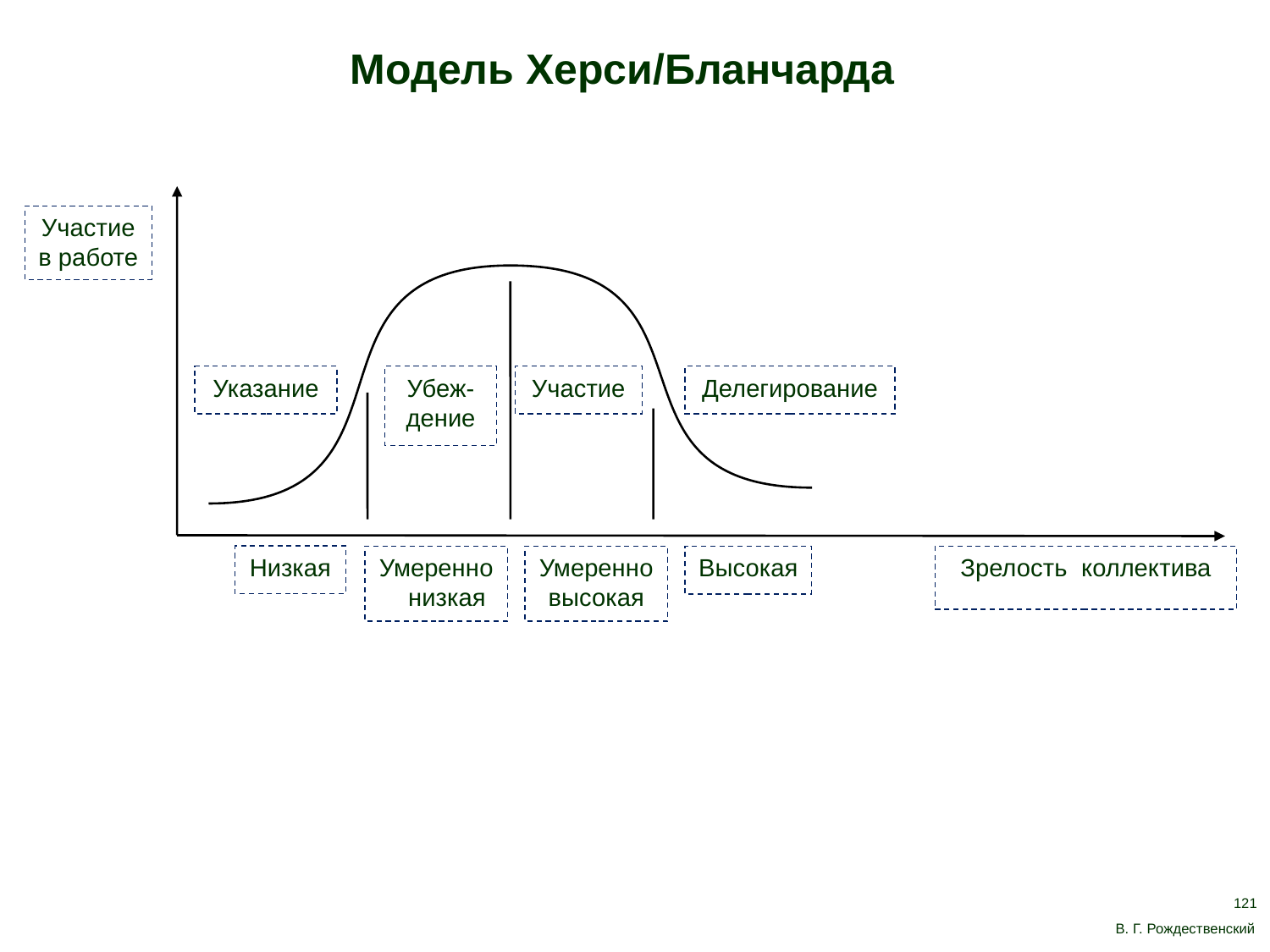

Модель Херси/Бланчарда

Указание
Убеж-дение
Участие
Делегирование

Низкая
Умеренно
   низкая
Умеренно
высокая
Высокая
Зрелость  коллектива
Участие
в работе
121
В. Г. Рождественский